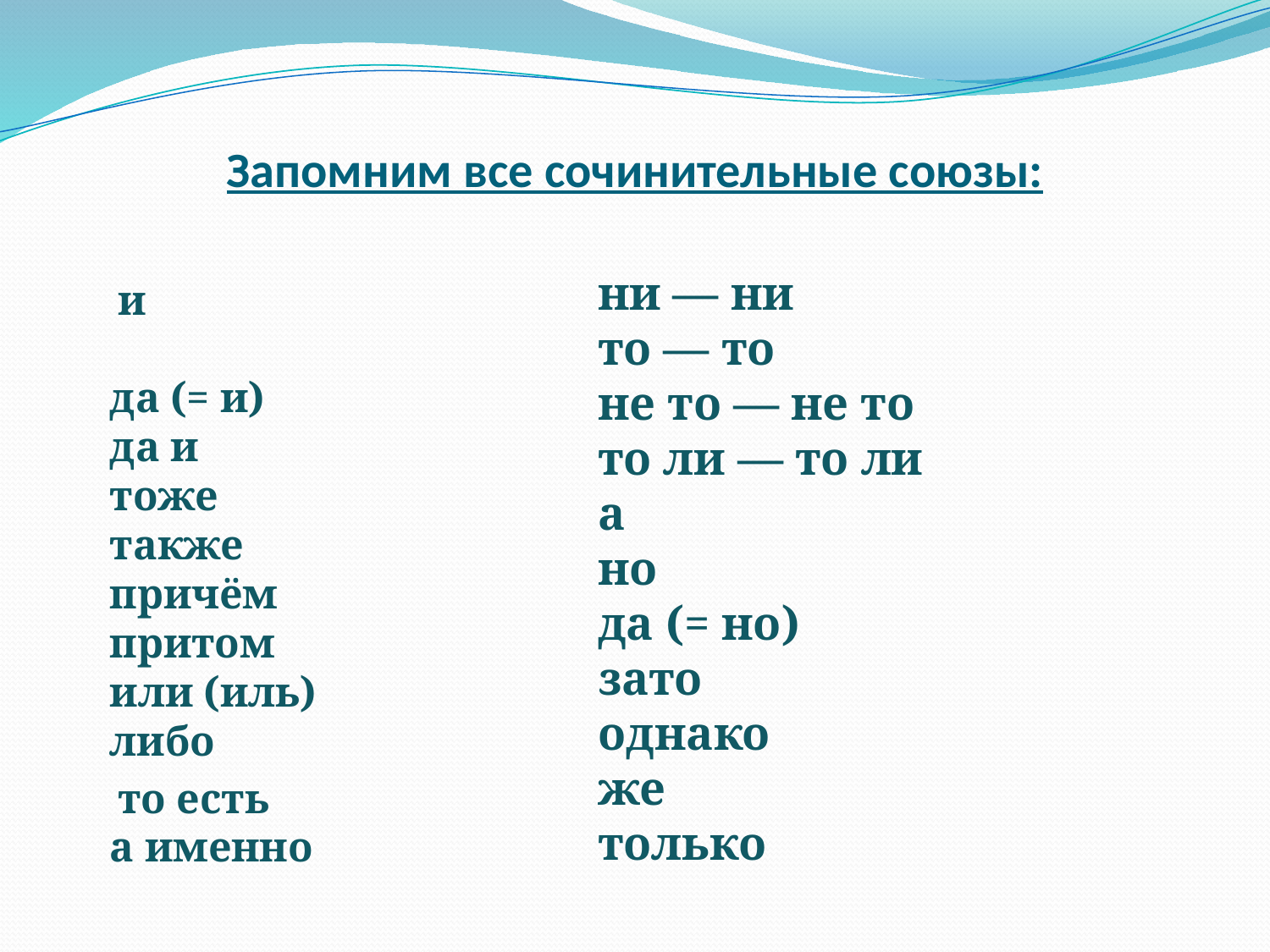

# Запомним все сочинительные союзы:
ни — ни
то — то
не то — не то
то ли — то ли
а
но
да (= но)
зато
однако
же
только
    и
да (= и)
да и
тоже
также
причём
притом
или (иль)
либо
    то есть
а именно